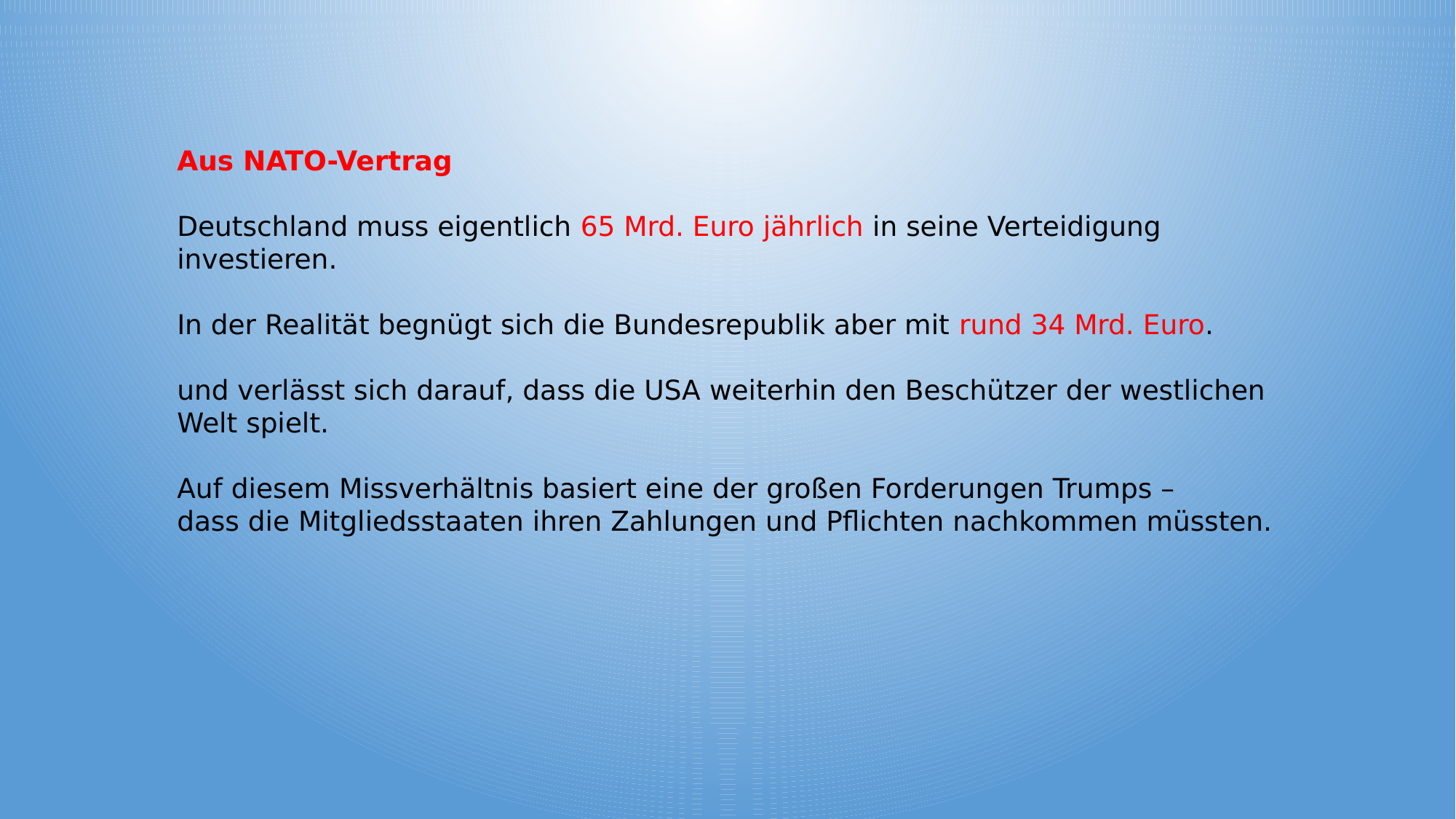

Aus NATO-Vertrag

Deutschland muss eigentlich 65 Mrd. Euro jährlich in seine Verteidigung investieren.

In der Realität begnügt sich die Bundesrepublik aber mit rund 34 Mrd. Euro.

und verlässt sich darauf, dass die USA weiterhin den Beschützer der westlichen Welt spielt.

Auf diesem Missverhältnis basiert eine der großen Forderungen Trumps –
dass die Mitgliedsstaaten ihren Zahlungen und Pflichten nachkommen müssten.